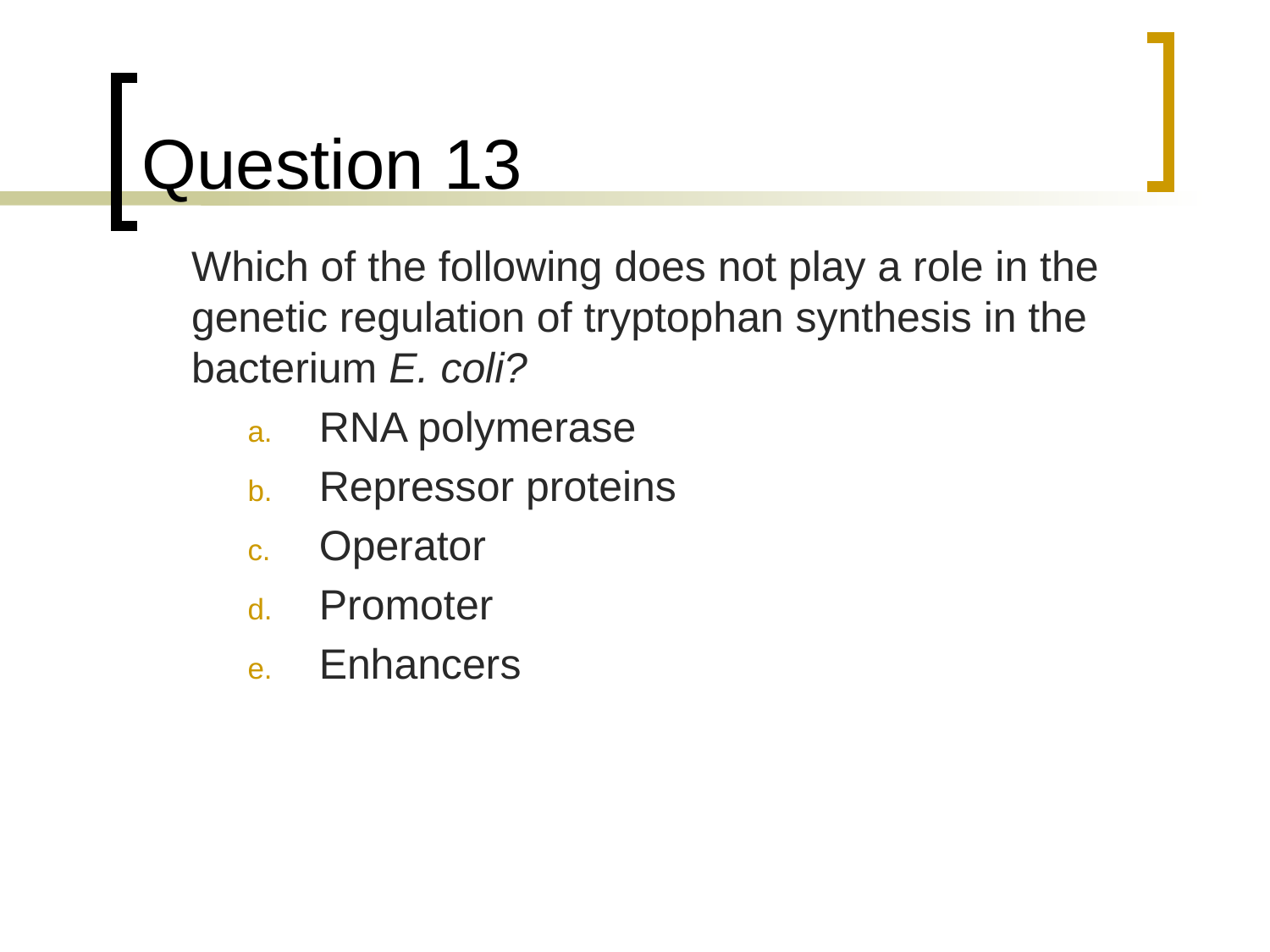

# Question 13
	Which of the following does not play a role in the genetic regulation of tryptophan synthesis in the bacterium E. coli?
RNA polymerase
Repressor proteins
Operator
Promoter
Enhancers